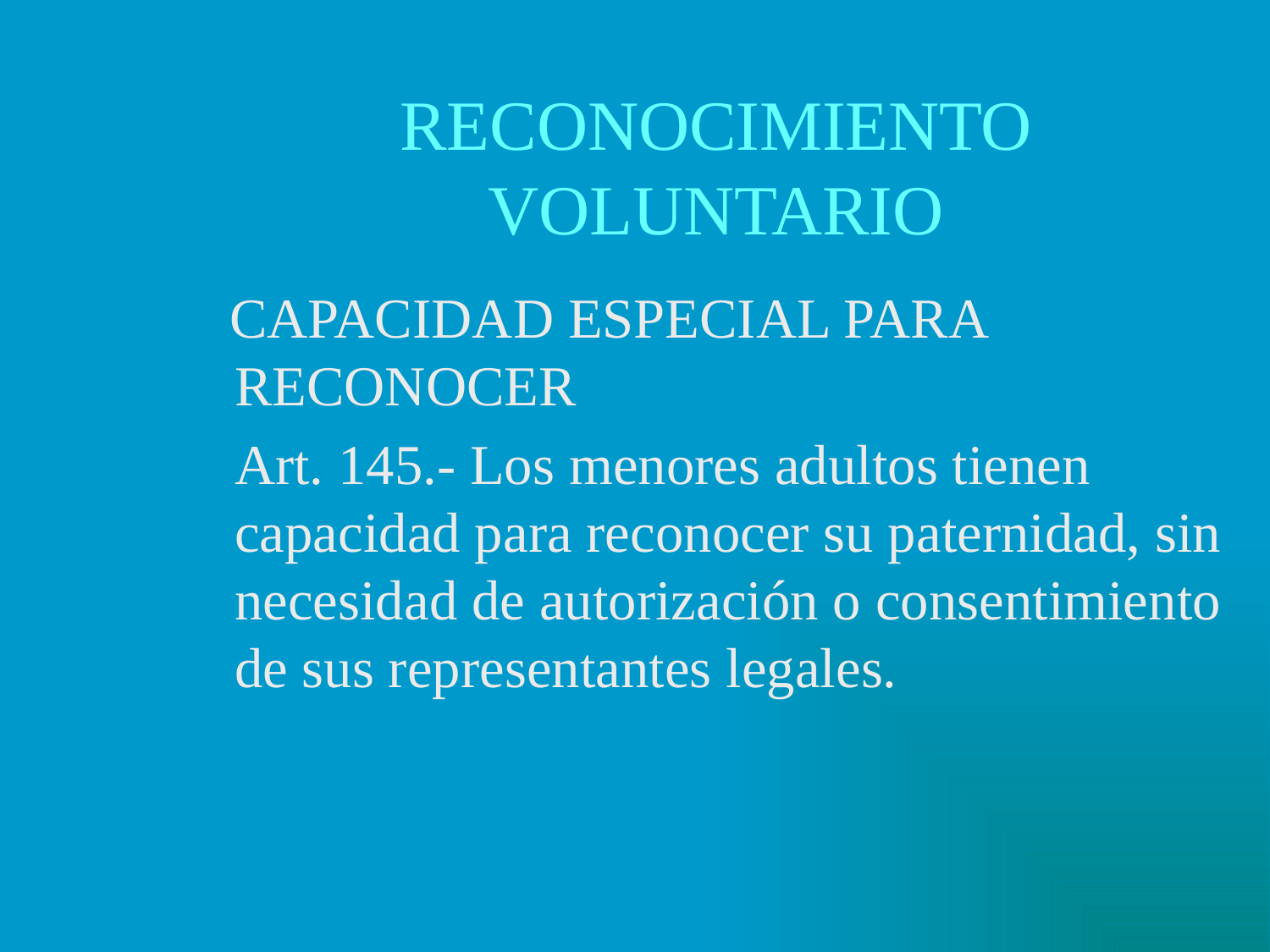

# RECONOCIMIENTO VOLUNTARIO
   CAPACIDAD ESPECIAL PARA RECONOCER
	Art. 145.- Los menores adultos tienen capacidad para reconocer su paternidad, sin necesidad de autorización o consentimiento de sus representantes legales.